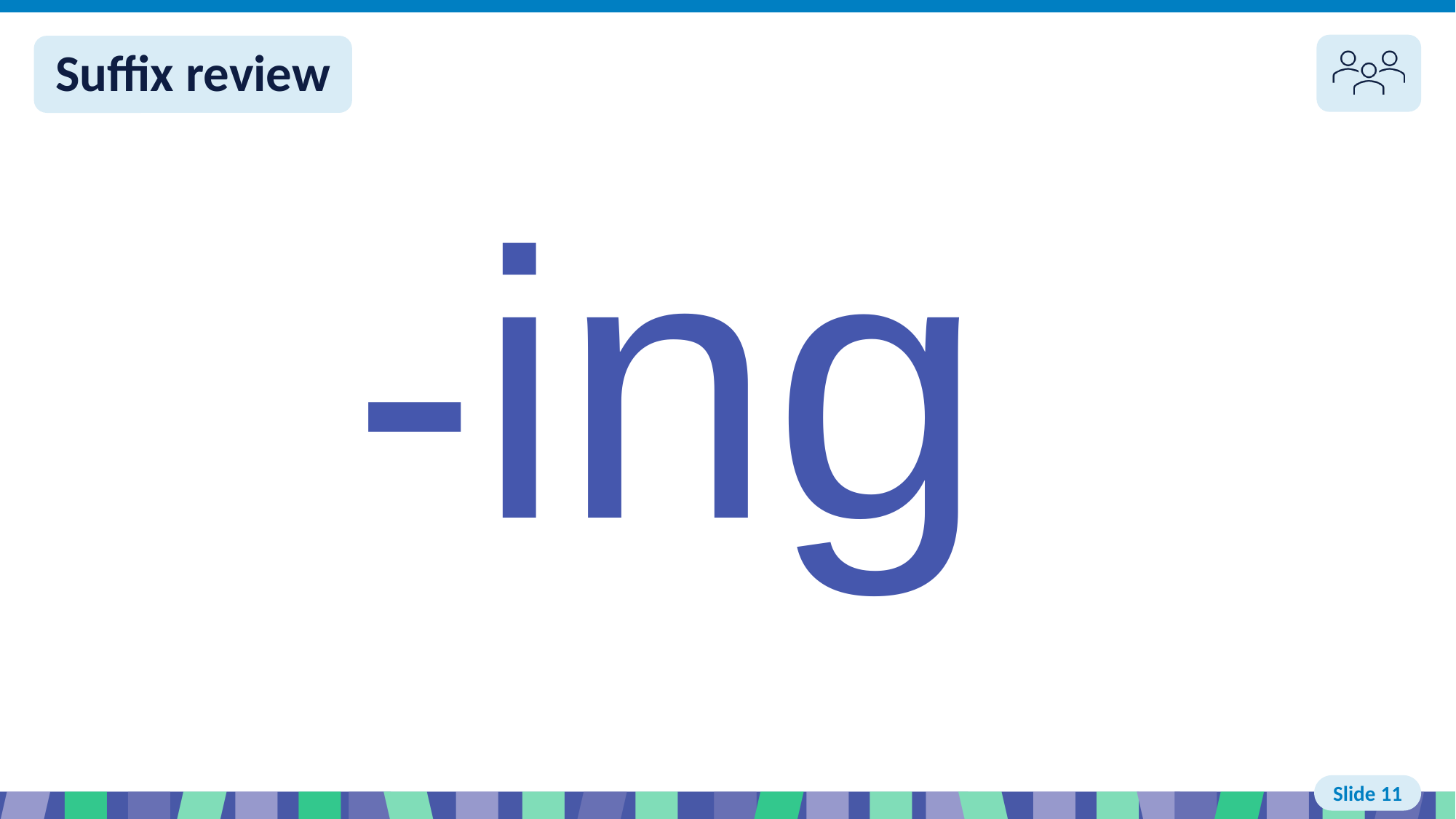

# Slide 11 Review You do
-ing